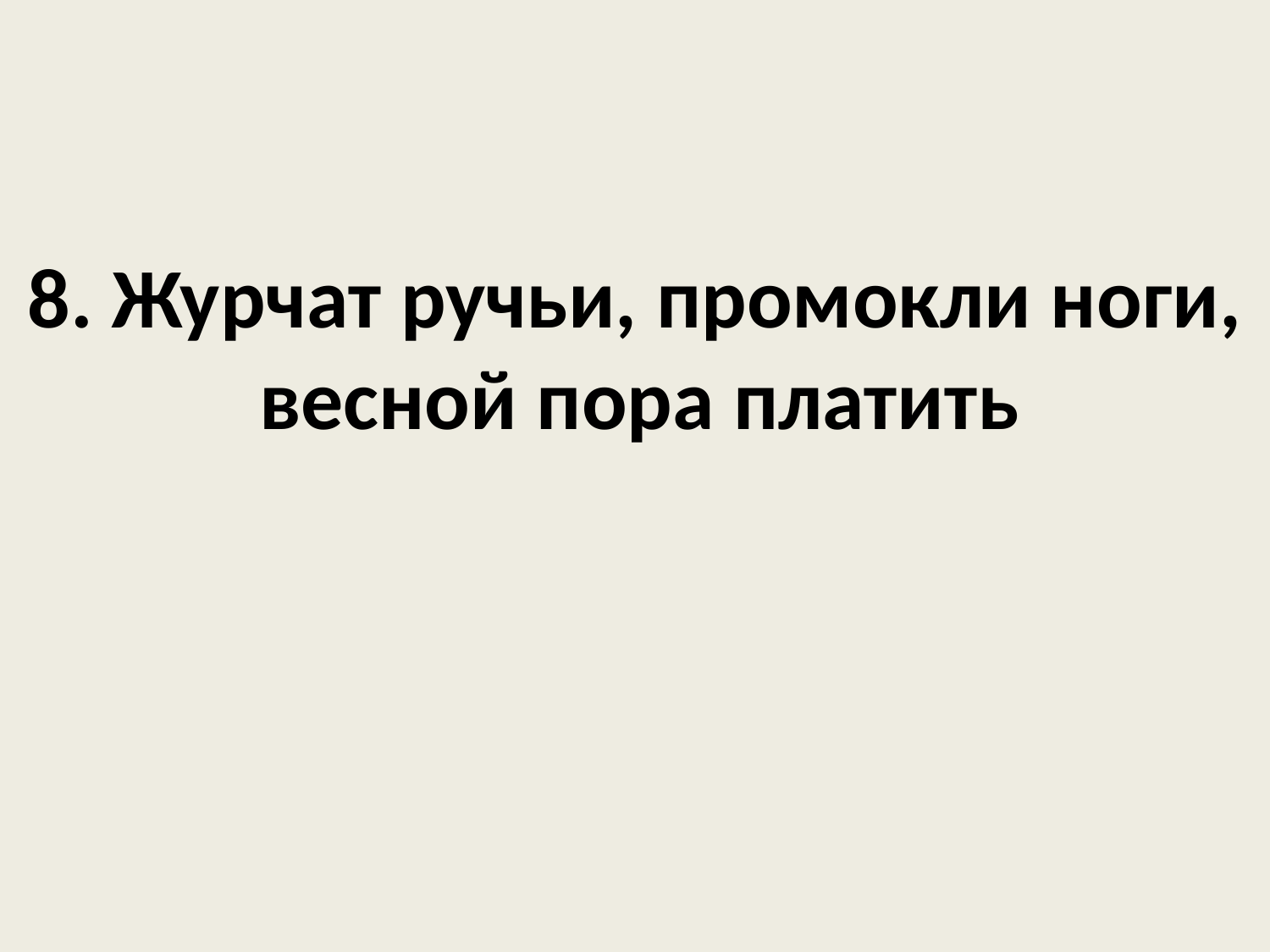

8. Журчат ручьи, промокли ноги, весной пора платить
#